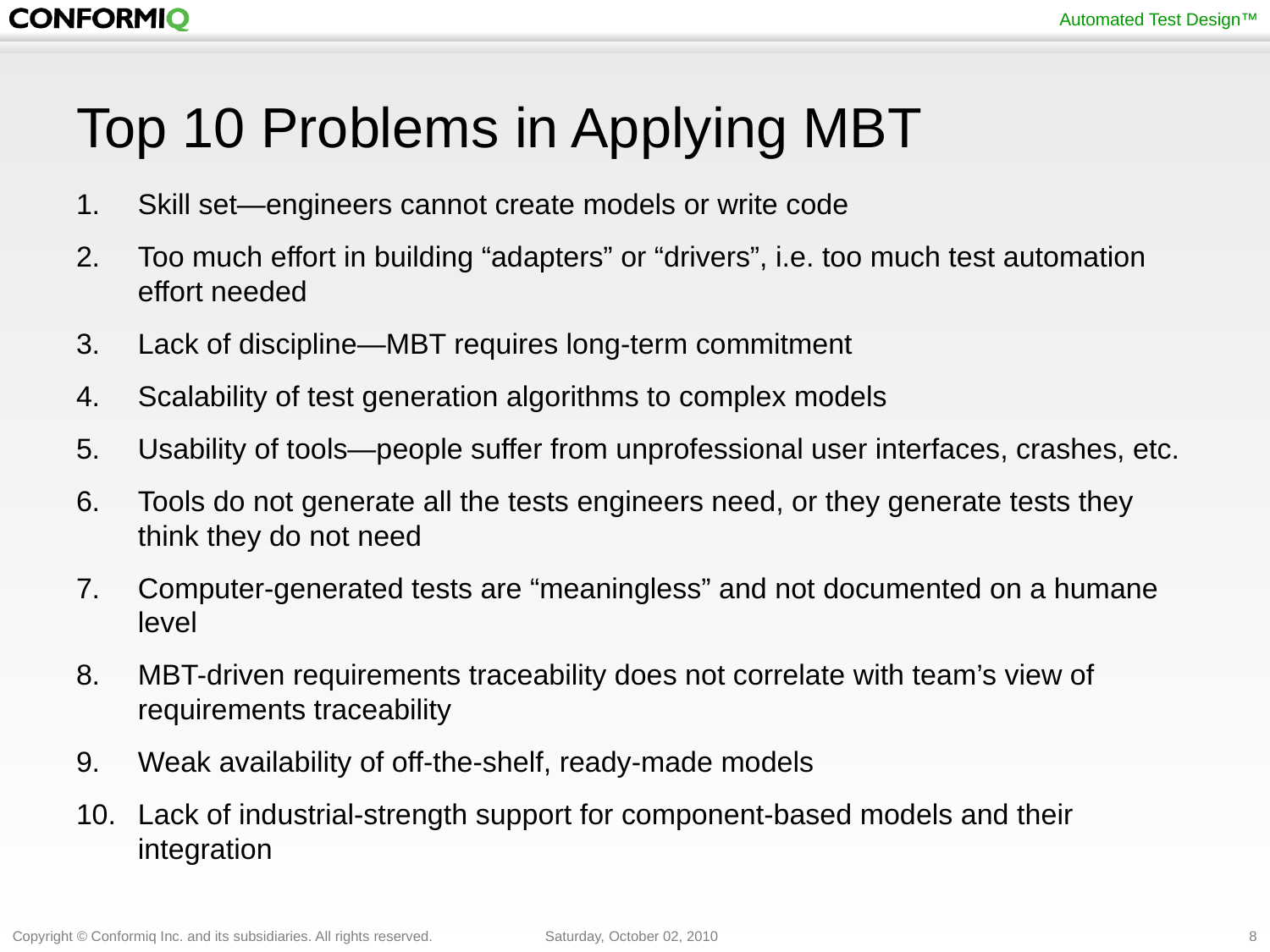

# Top 10 Problems in Applying MBT
Skill set—engineers cannot create models or write code
Too much effort in building “adapters” or “drivers”, i.e. too much test automation effort needed
Lack of discipline—MBT requires long-term commitment
Scalability of test generation algorithms to complex models
Usability of tools—people suffer from unprofessional user interfaces, crashes, etc.
Tools do not generate all the tests engineers need, or they generate tests they think they do not need
Computer-generated tests are “meaningless” and not documented on a humane level
MBT-driven requirements traceability does not correlate with team’s view of requirements traceability
Weak availability of off-the-shelf, ready-made models
Lack of industrial-strength support for component-based models and their integration